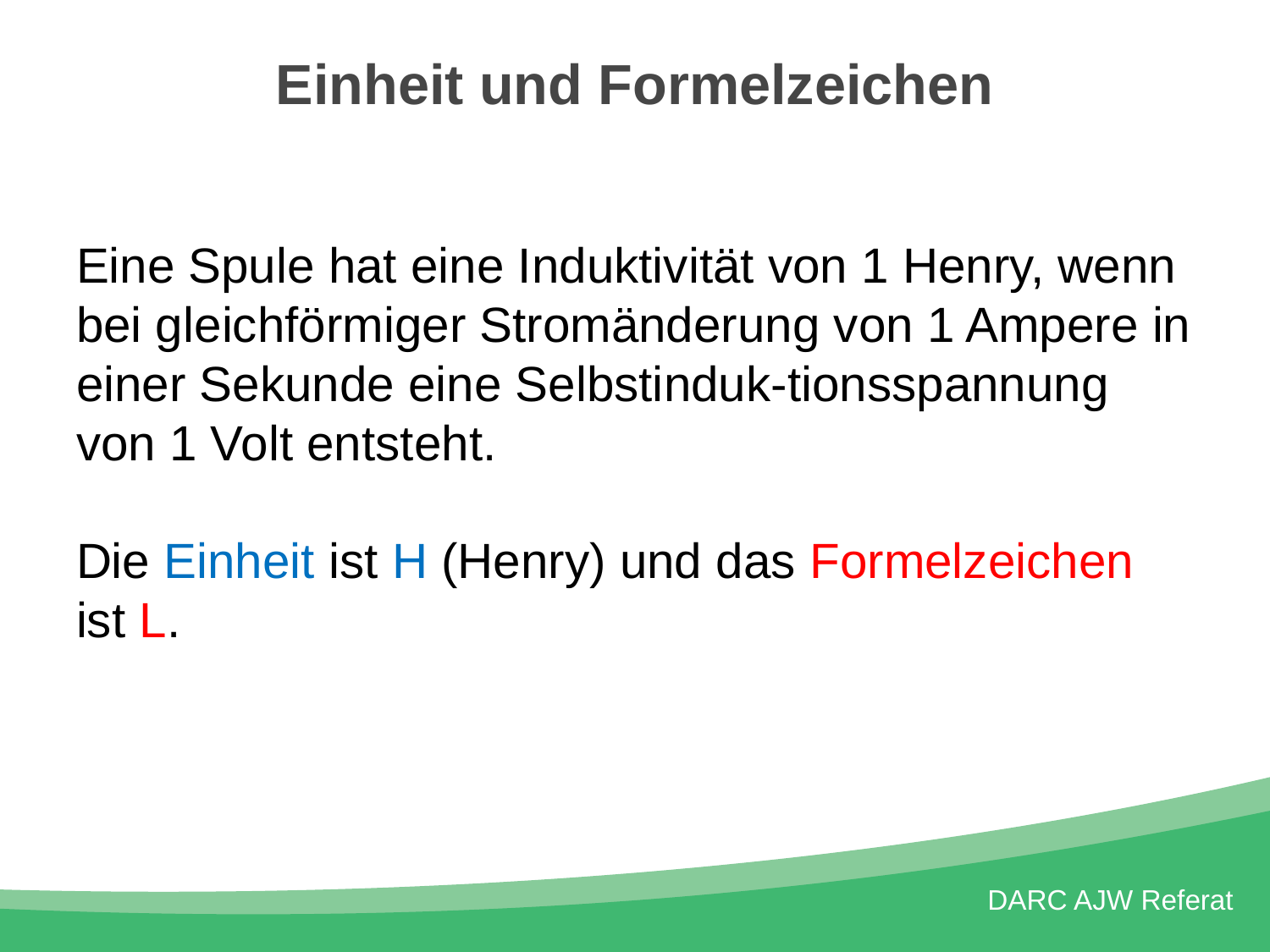

# Einheit und Formelzeichen

Eine Spule hat eine Induktivität von 1 Henry, wenn bei gleichförmiger Stromänderung von 1 Ampere in einer Sekunde eine Selbstinduk-tionsspannung von 1 Volt entsteht.
Die Einheit ist H (Henry) und das Formelzeichen ist L.